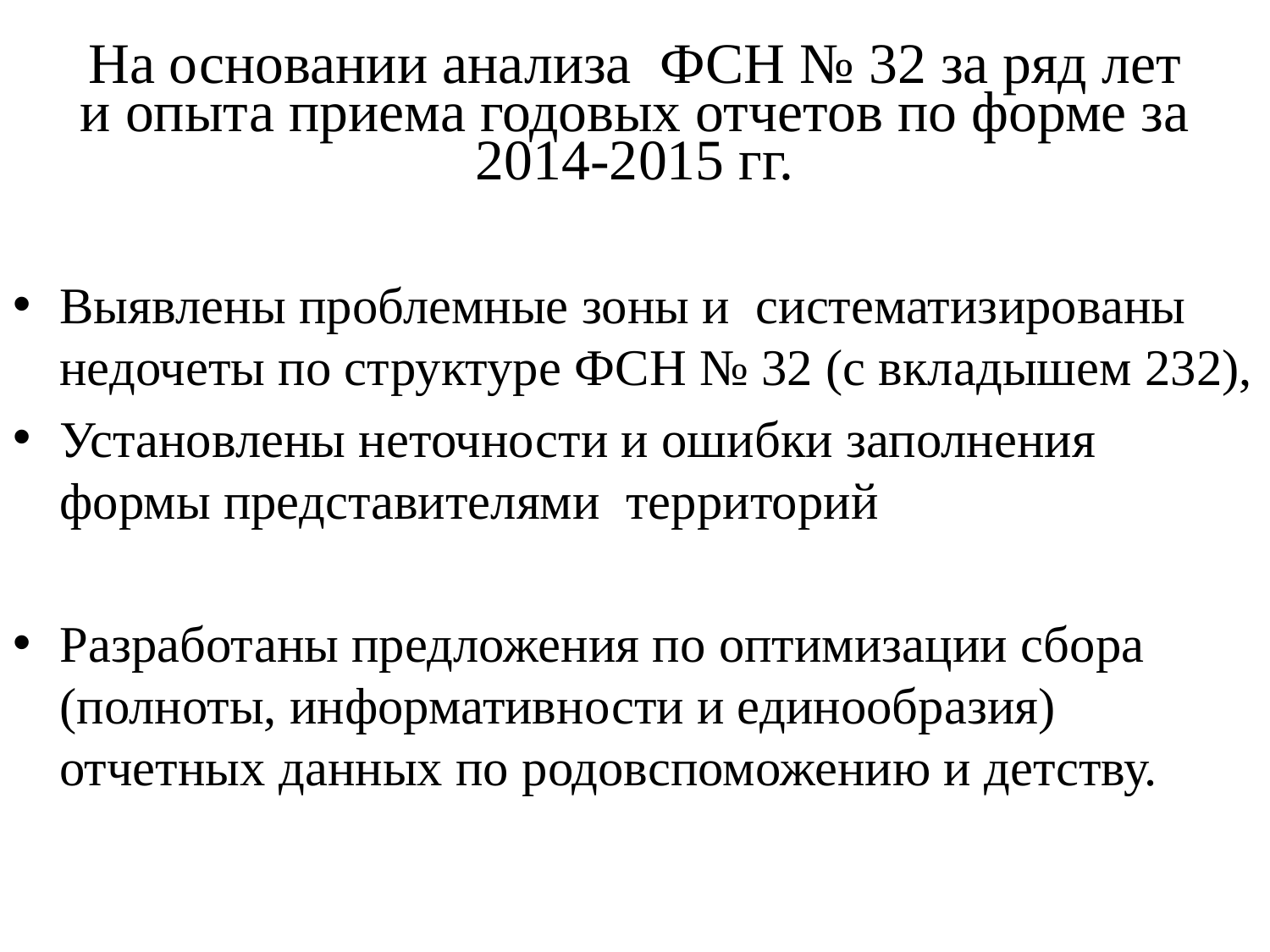

# На основании анализа  ФСН № 32 за ряд лет и опыта приема годовых отчетов по форме за 2014-2015 гг.
Выявлены проблемные зоны и  систематизированы  недочеты по структуре ФСН № 32 (с вкладышем 232),
Установлены неточности и ошибки заполнения формы представителями  территорий

Разработаны предложения по оптимизации сбора (полноты, информативности и единообразия) отчетных данных по родовспоможению и детству.